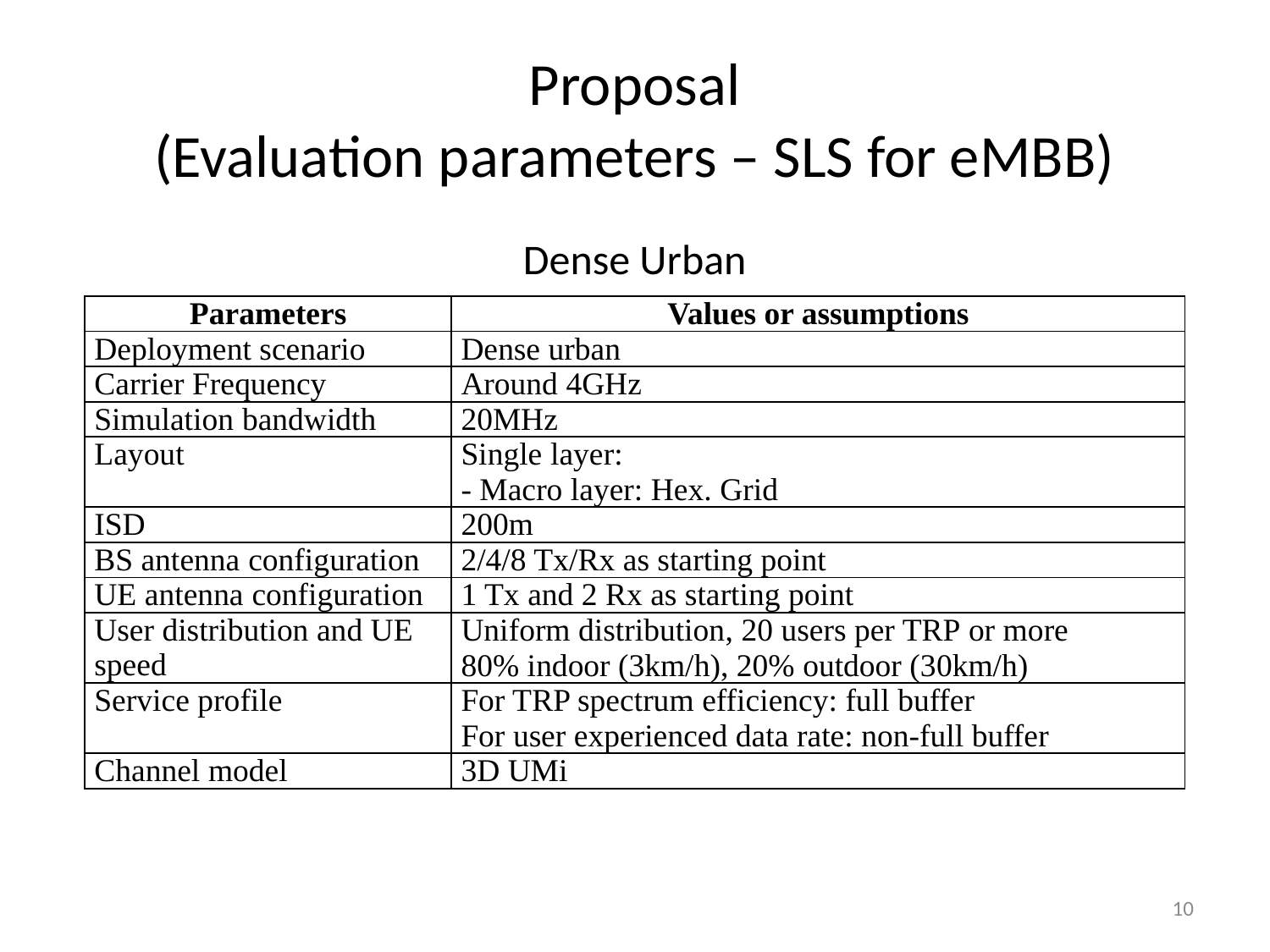

# Proposal (Evaluation parameters – SLS for eMBB)
Dense Urban
| Parameters | Values or assumptions |
| --- | --- |
| Deployment scenario | Dense urban |
| Carrier Frequency | Around 4GHz |
| Simulation bandwidth | 20MHz |
| Layout | Single layer: - Macro layer: Hex. Grid |
| ISD | 200m |
| BS antenna configuration | 2/4/8 Tx/Rx as starting point |
| UE antenna configuration | 1 Tx and 2 Rx as starting point |
| User distribution and UE speed | Uniform distribution, 20 users per TRP or more 80% indoor (3km/h), 20% outdoor (30km/h) |
| Service profile | For TRP spectrum efficiency: full buffer For user experienced data rate: non-full buffer |
| Channel model | 3D UMi |
10